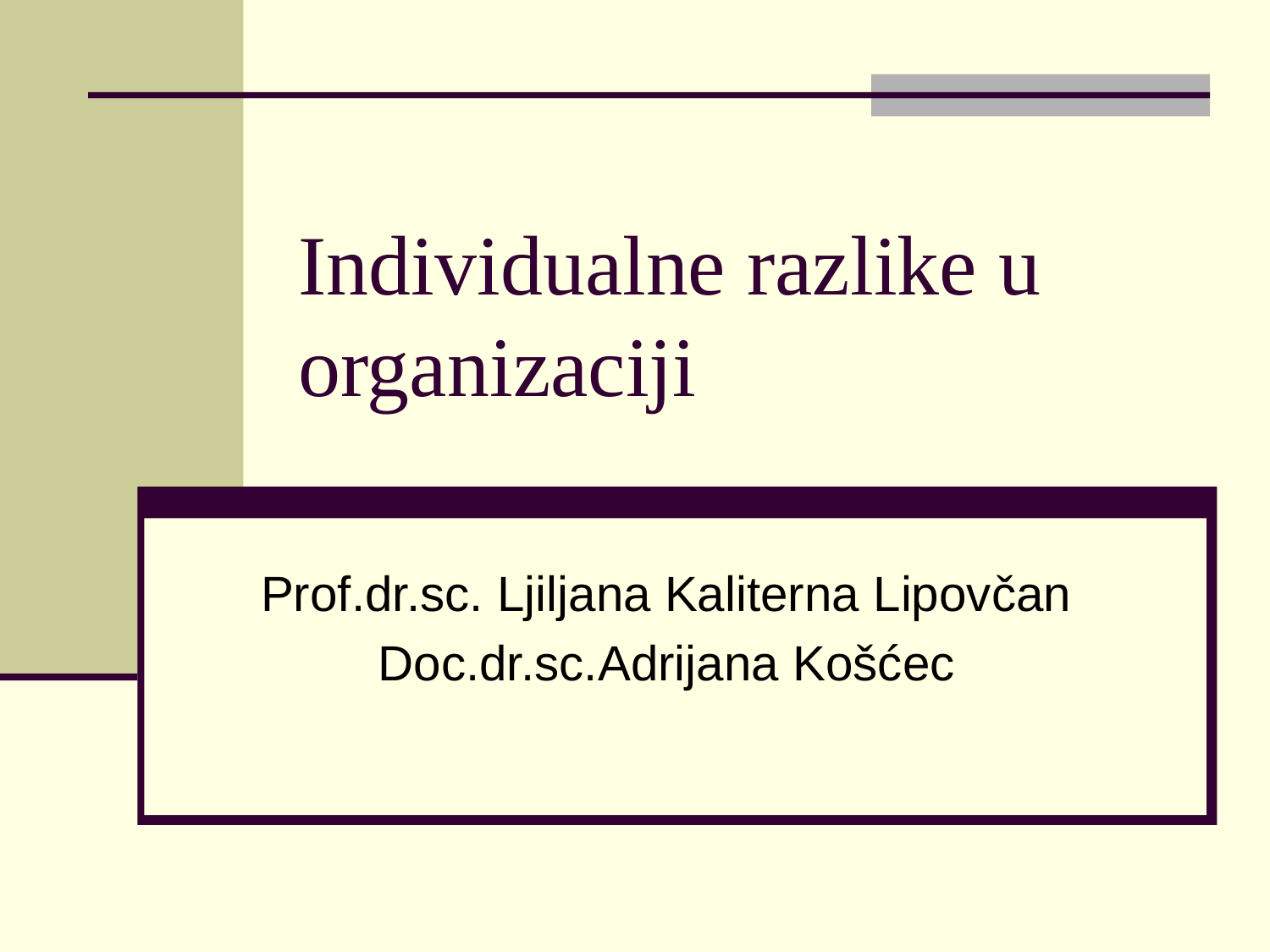

# Individualne razlike u organizaciji
Prof.dr.sc. Ljiljana Kaliterna Lipovčan
Doc.dr.sc.Adrijana Košćec